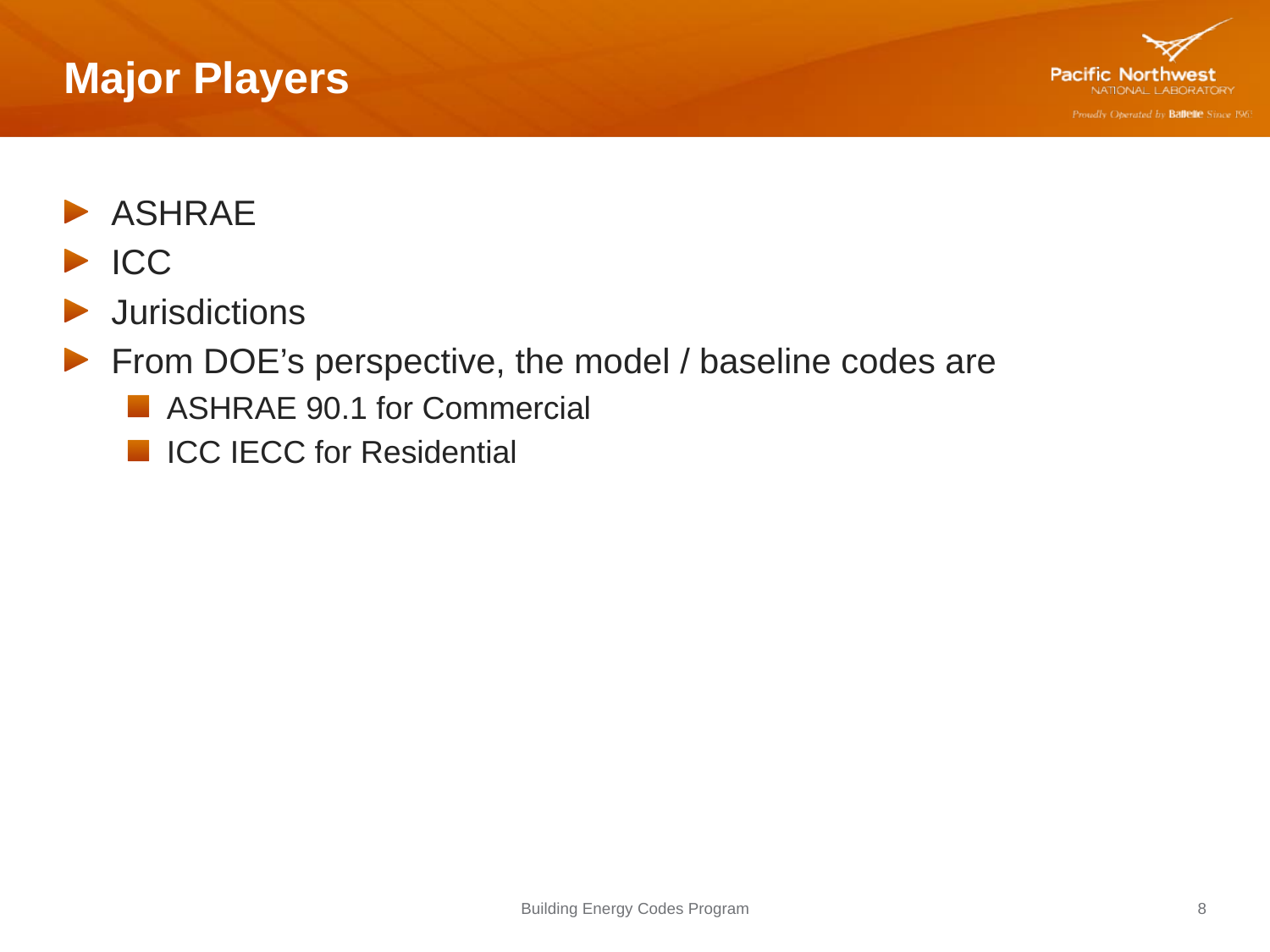

# Major Players
ASHRAE
ICC
Jurisdictions
From DOE’s perspective, the model / baseline codes are
ASHRAE 90.1 for Commercial
ICC IECC for Residential
Building Energy Codes Program
8